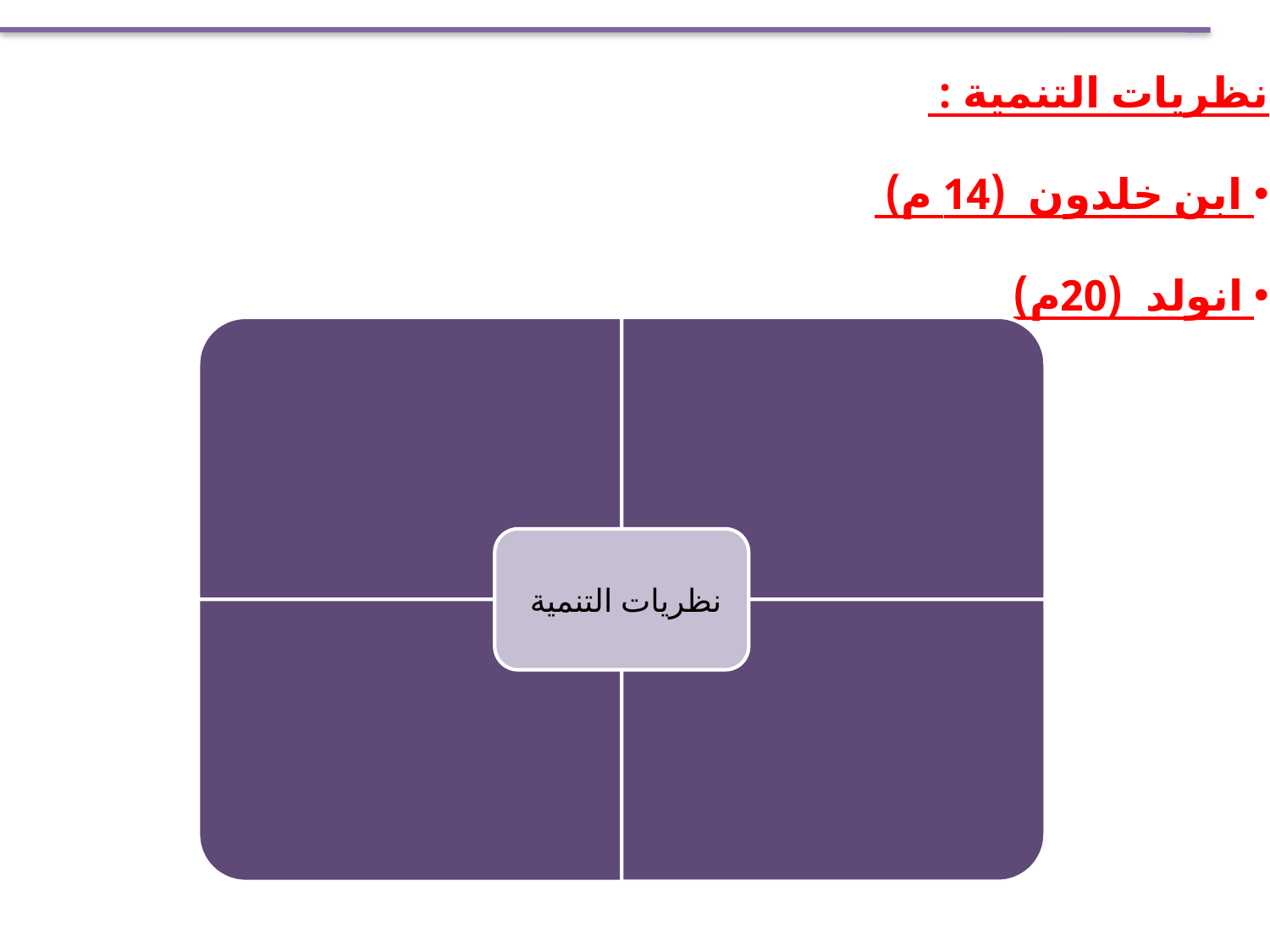

نظريات التنمية :

 ابن خلدون  (14 م)

 انولد  (20م)

نظريات التنمية